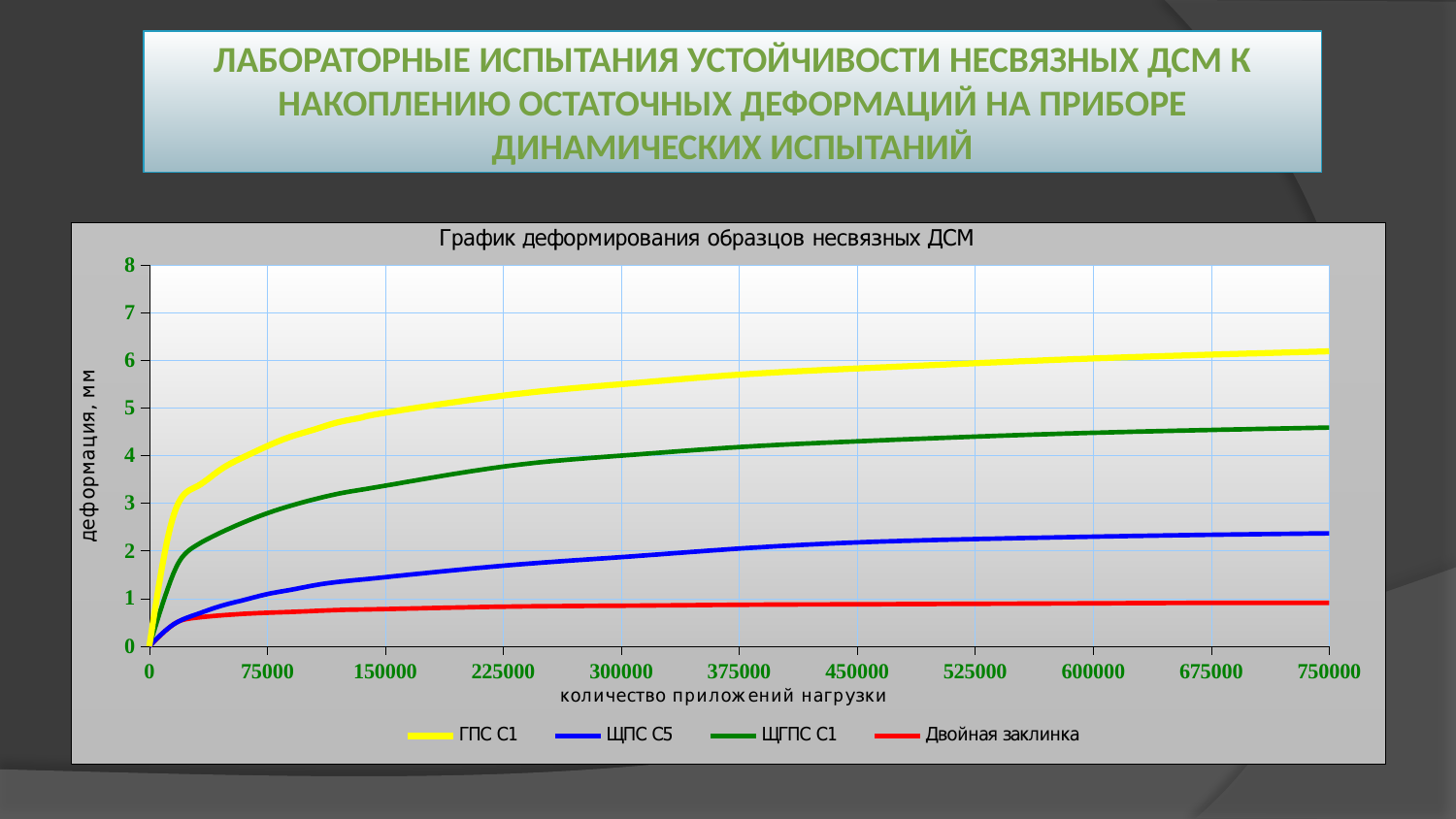

# Лабораторные испытания устойчивости несвязных дсм к накоплению остаточных деформаций на приборе динамических испытаний

### Chart: График деформирования образцов несвязных ДСМ

| Category |  |  |  |  |
|---|---|---|---|---|